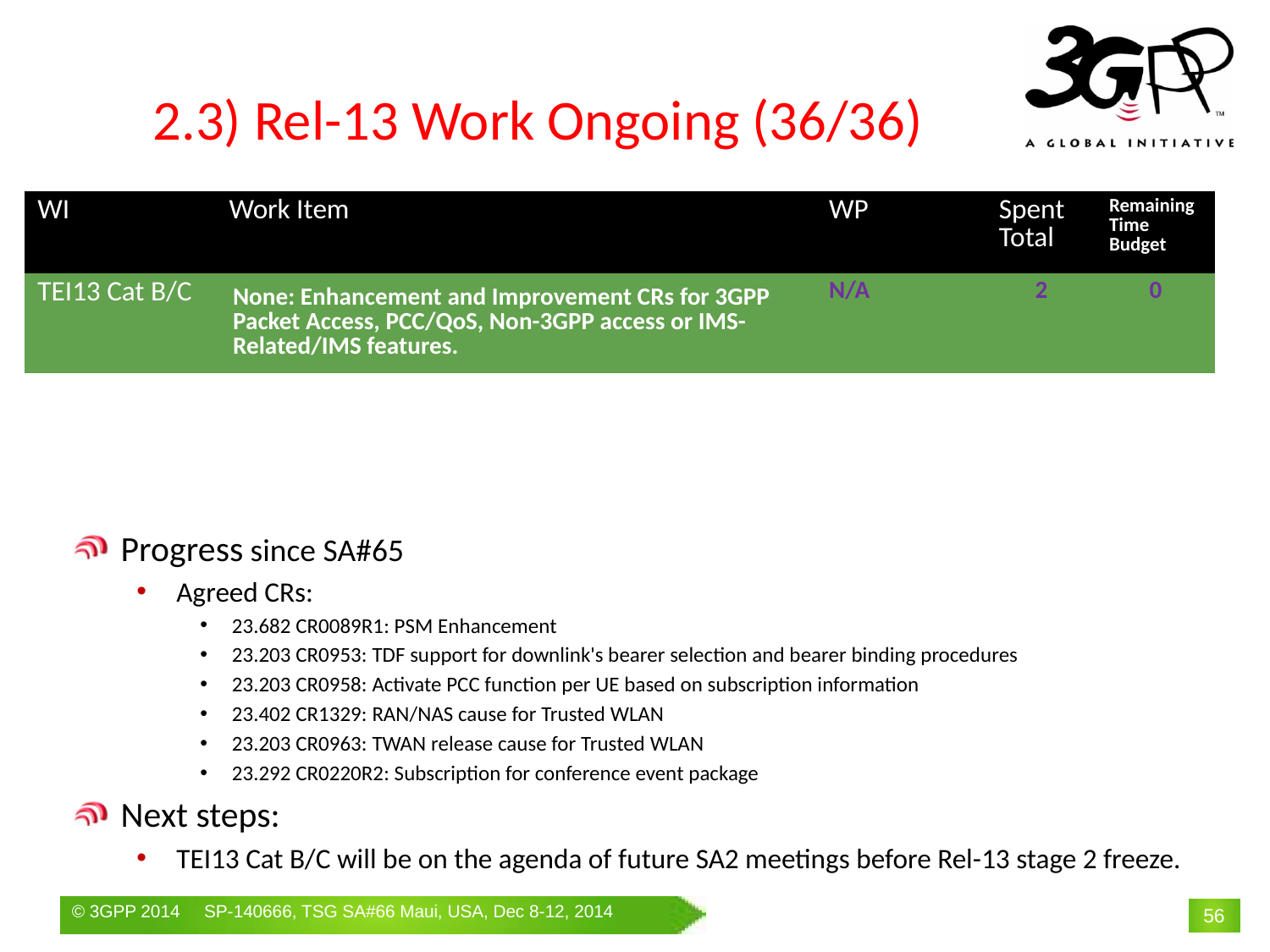

# 2.3) Rel-13 Work Ongoing (36/36)
| WI | Work Item | WP | Spent Total | Remaining Time Budget |
| --- | --- | --- | --- | --- |
| TEI13 Cat B/C | None: Enhancement and Improvement CRs for 3GPP Packet Access, PCC/QoS, Non-3GPP access or IMS-Related/IMS features. | N/A | 2 | 0 |
Progress since SA#65
Agreed CRs:
23.682 CR0089R1: PSM Enhancement
23.203 CR0953: TDF support for downlink's bearer selection and bearer binding procedures
23.203 CR0958: Activate PCC function per UE based on subscription information
23.402 CR1329: RAN/NAS cause for Trusted WLAN
23.203 CR0963: TWAN release cause for Trusted WLAN
23.292 CR0220R2: Subscription for conference event package
Next steps:
TEI13 Cat B/C will be on the agenda of future SA2 meetings before Rel-13 stage 2 freeze.